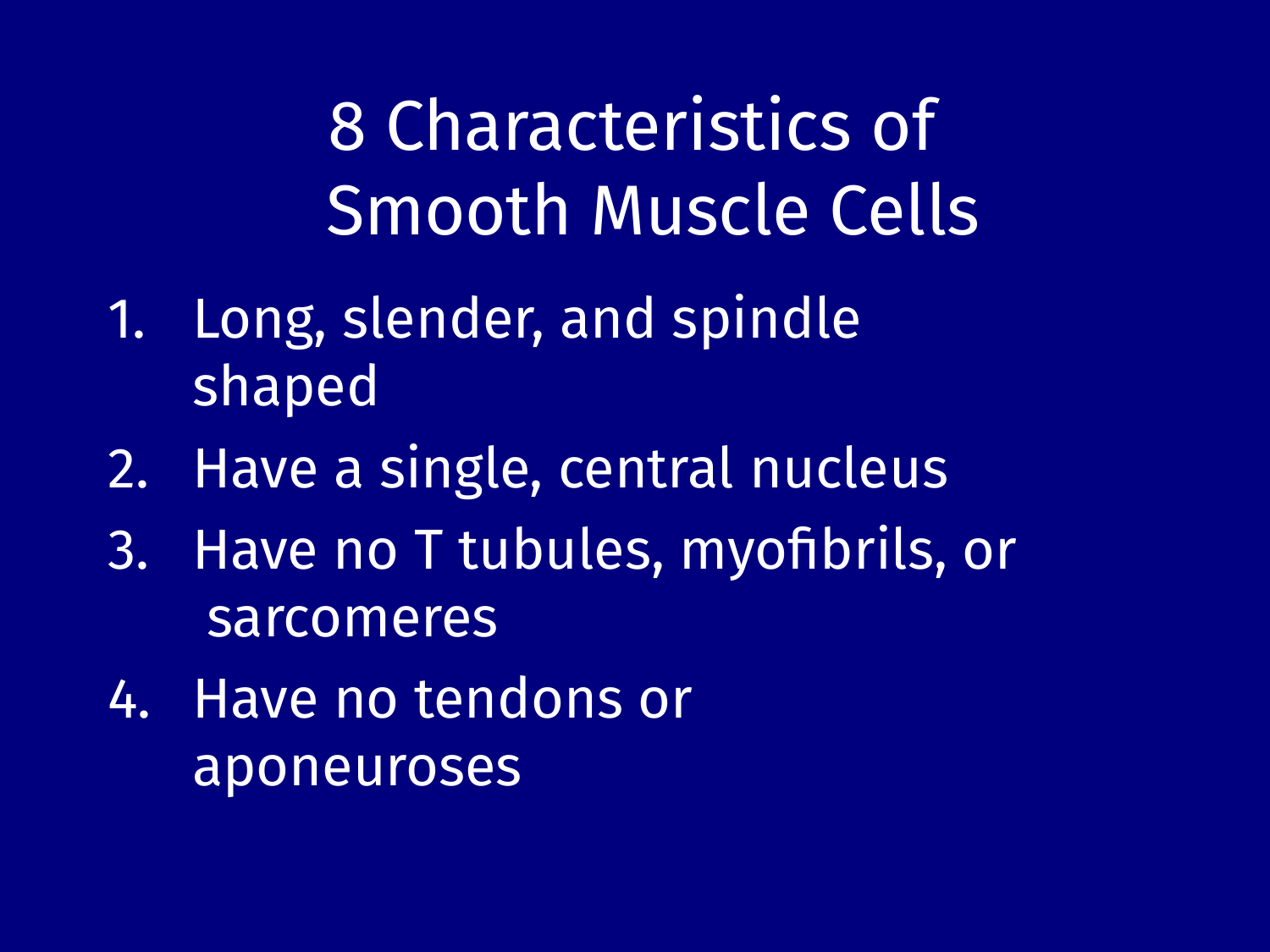

# 8 Characteristics of  Smooth Muscle Cells
Long, slender, and spindle shaped
Have a single, central nucleus
Have no T tubules, myofibrils, or  sarcomeres
Have no tendons or aponeuroses